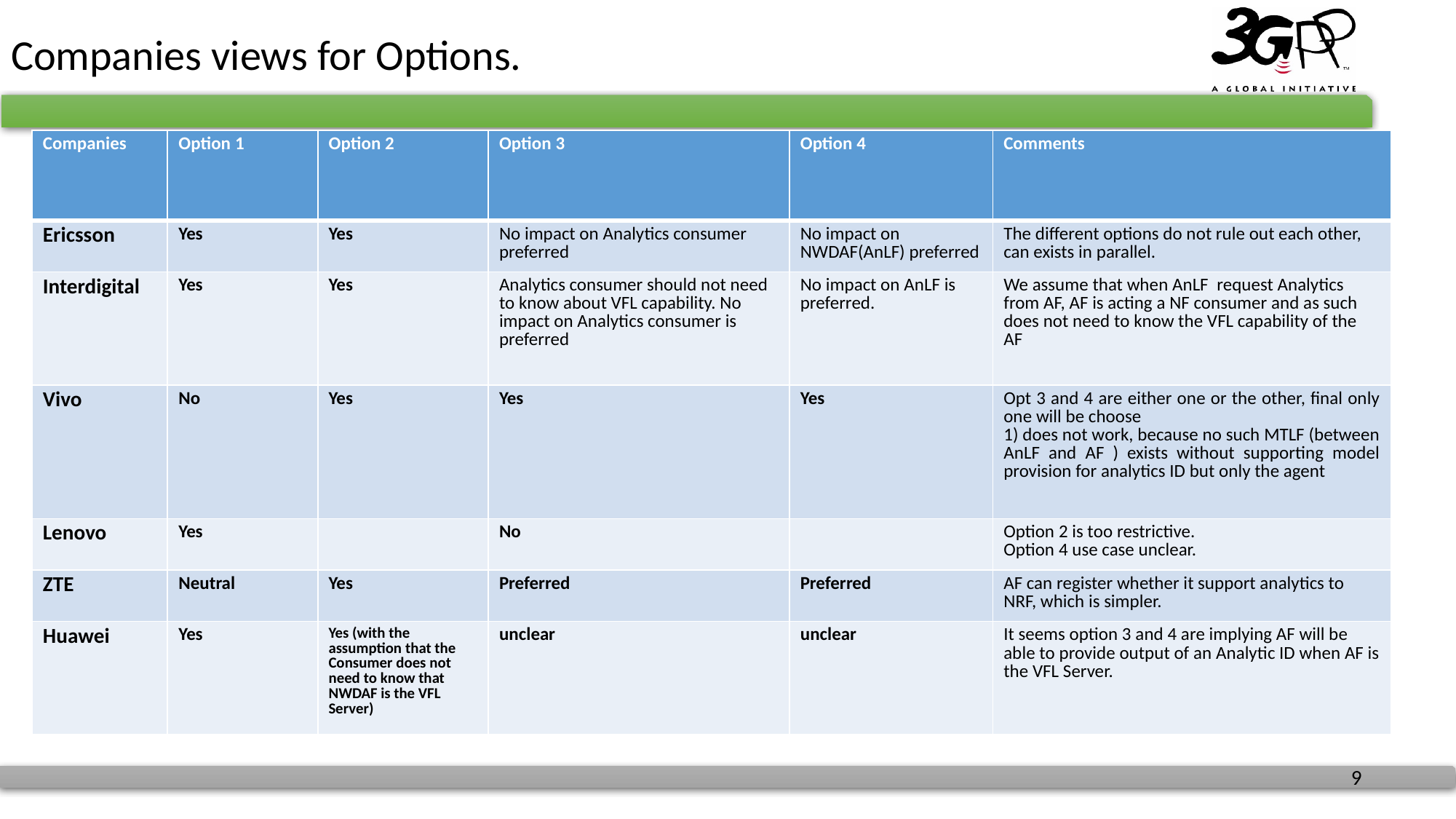

# Companies views for Options.
| Companies | Option 1 | Option 2 | Option 3 | Option 4 | Comments |
| --- | --- | --- | --- | --- | --- |
| Ericsson | Yes | Yes | No impact on Analytics consumer preferred | No impact on NWDAF(AnLF) preferred | The different options do not rule out each other, can exists in parallel. |
| Interdigital | Yes | Yes | Analytics consumer should not need to know about VFL capability. No impact on Analytics consumer is preferred | No impact on AnLF is preferred. | We assume that when AnLF request Analytics from AF, AF is acting a NF consumer and as such does not need to know the VFL capability of the AF |
| Vivo | No | Yes | Yes | Yes | Opt 3 and 4 are either one or the other, final only one will be choose 1) does not work, because no such MTLF (between AnLF and AF ) exists without supporting model provision for analytics ID but only the agent |
| Lenovo | Yes |  | No |  | Option 2 is too restrictive. Option 4 use case unclear. |
| ZTE | Neutral | Yes | Preferred | Preferred | AF can register whether it support analytics to NRF, which is simpler. |
| Huawei | Yes | Yes (with the assumption that the Consumer does not need to know that NWDAF is the VFL Server) | unclear | unclear | It seems option 3 and 4 are implying AF will be able to provide output of an Analytic ID when AF is the VFL Server. |